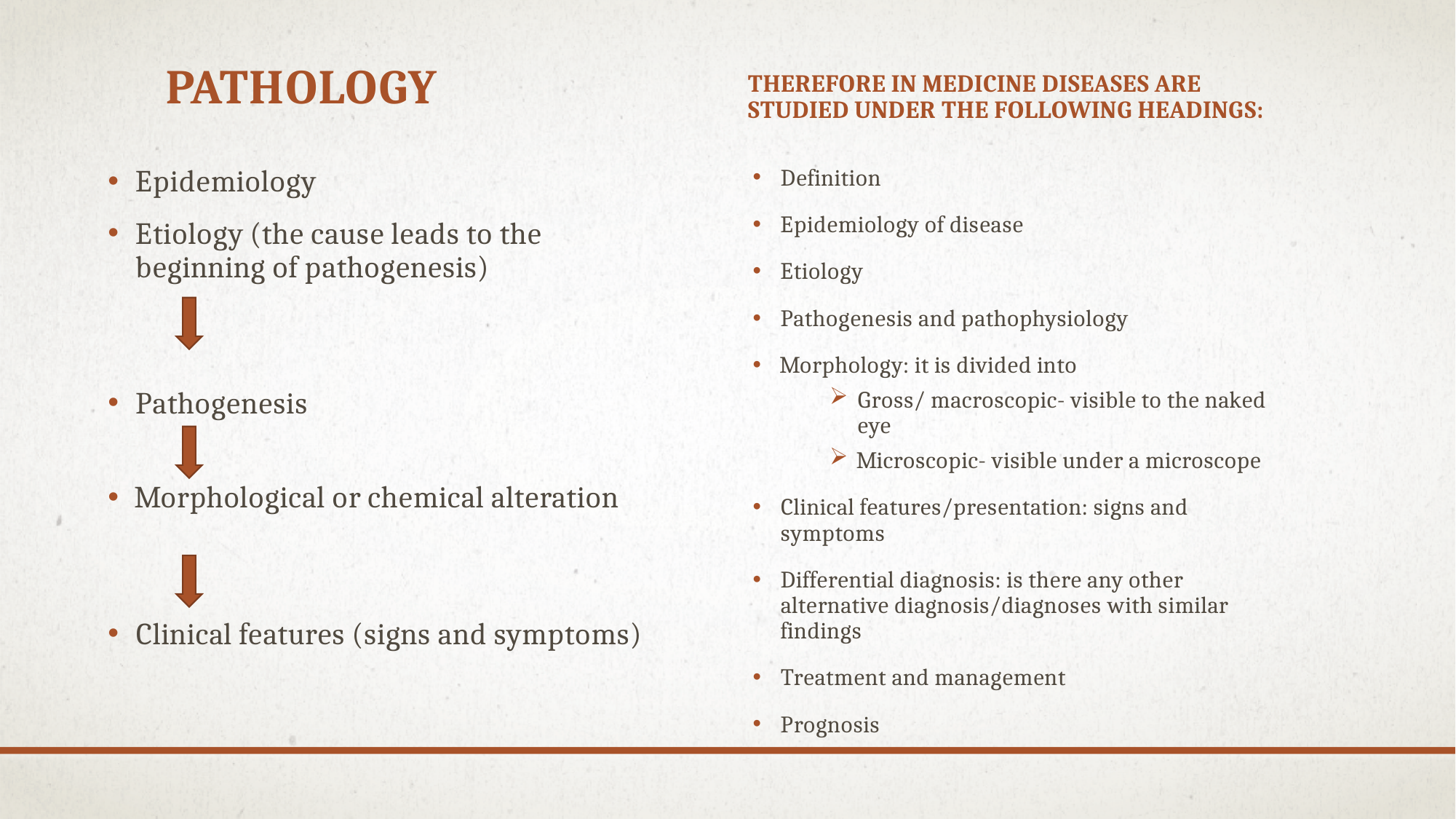

# pathology
Therefore in medicine diseases are studied under the following headings:
Epidemiology
Etiology (the cause leads to the beginning of pathogenesis)

Pathogenesis

Morphological or chemical alteration

Clinical features (signs and symptoms)

Definition
Epidemiology of disease
Etiology
Pathogenesis and pathophysiology
Morphology: it is divided into
Gross/ macroscopic- visible to the naked eye
Microscopic- visible under a microscope
Clinical features/presentation: signs and symptoms
Differential diagnosis: is there any other alternative diagnosis/diagnoses with similar findings
Treatment and management
Prognosis